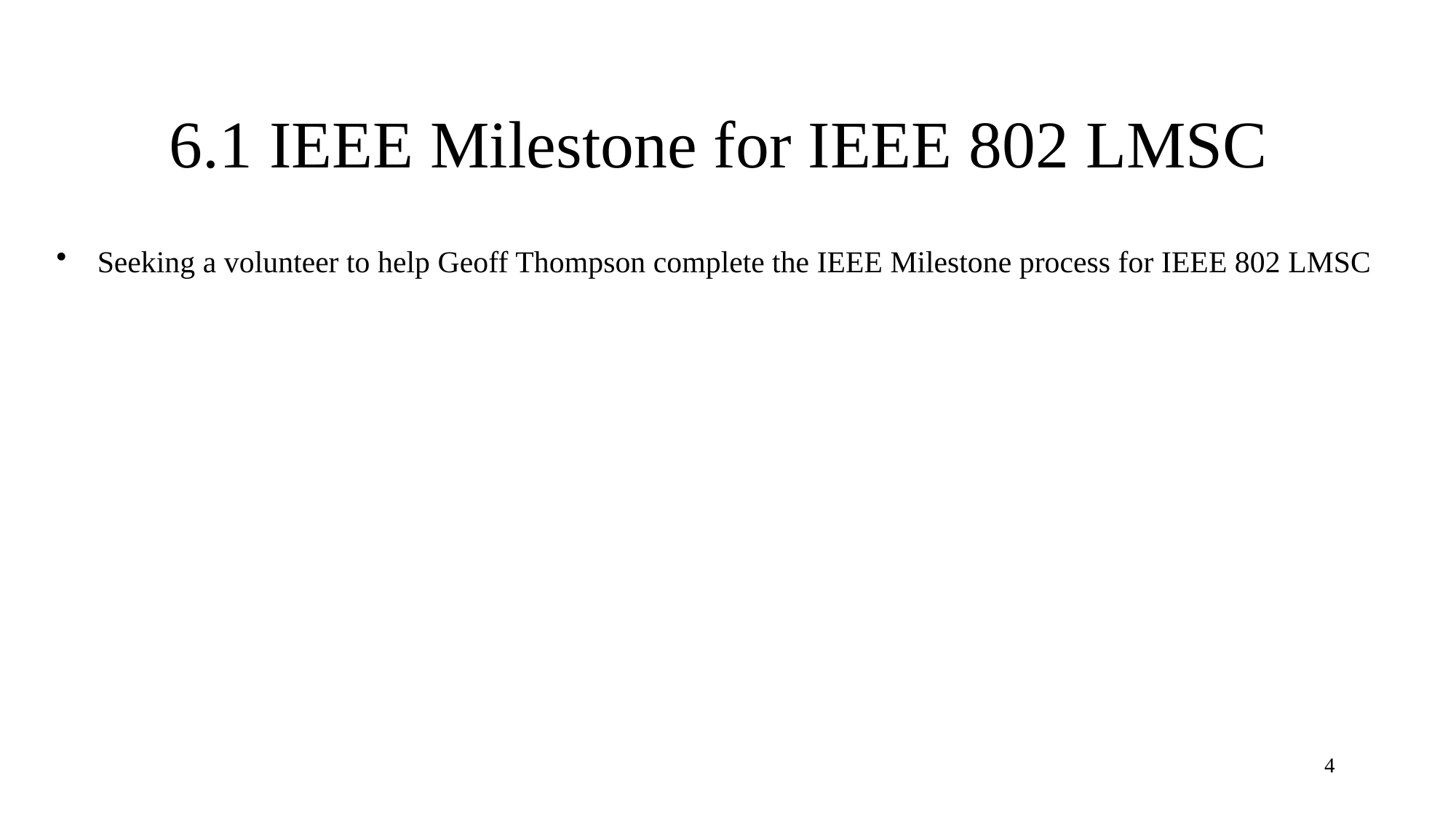

# 6.1 IEEE Milestone for IEEE 802 LMSC
Seeking a volunteer to help Geoff Thompson complete the IEEE Milestone process for IEEE 802 LMSC

4